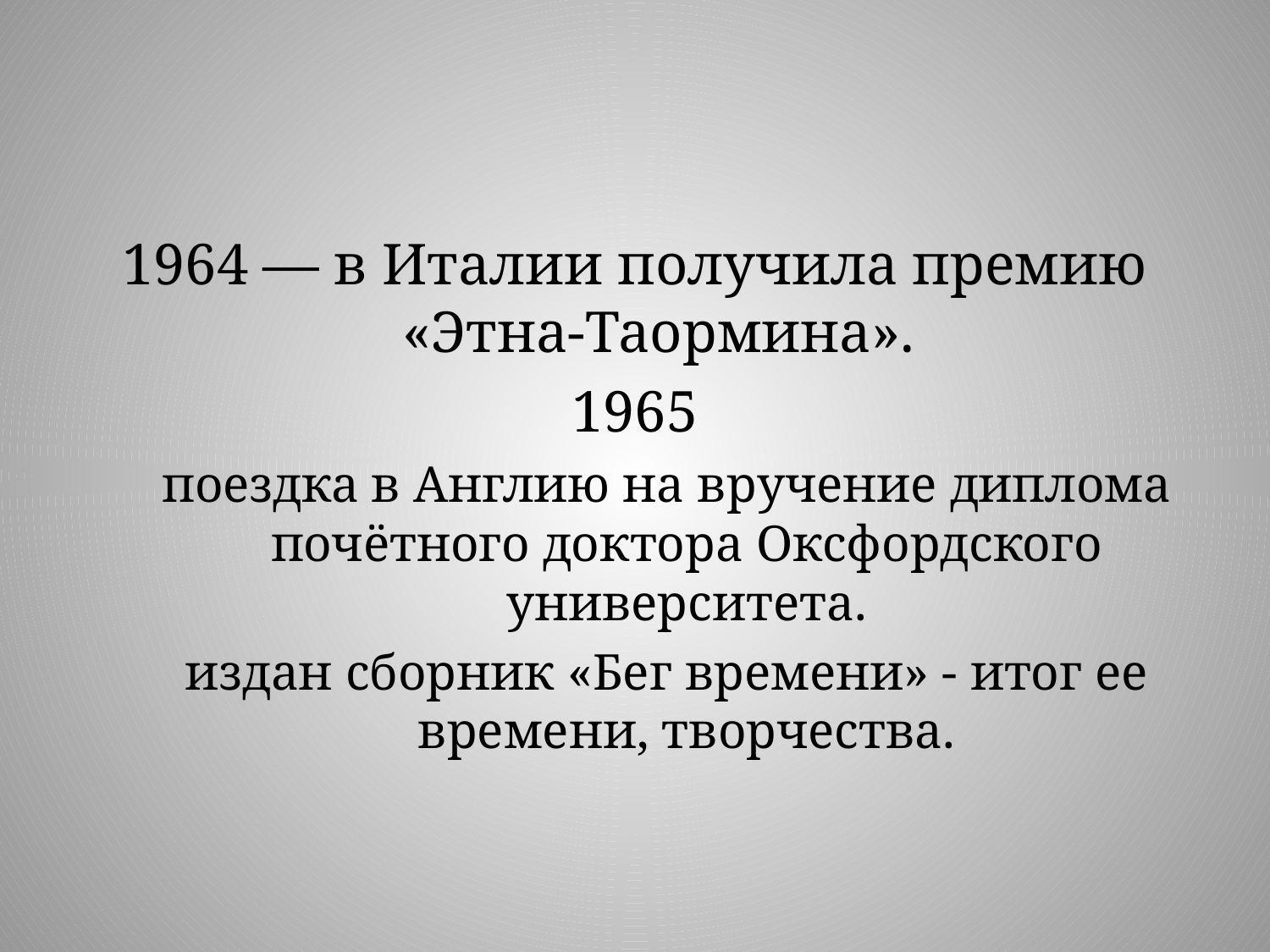

#
1964 — в Италии получила премию «Этна-Таормина».
1965
поездка в Англию на вручение диплома почётного доктора Оксфордского университета.
издан сборник «Бег времени» - итог ее времени, творчества.